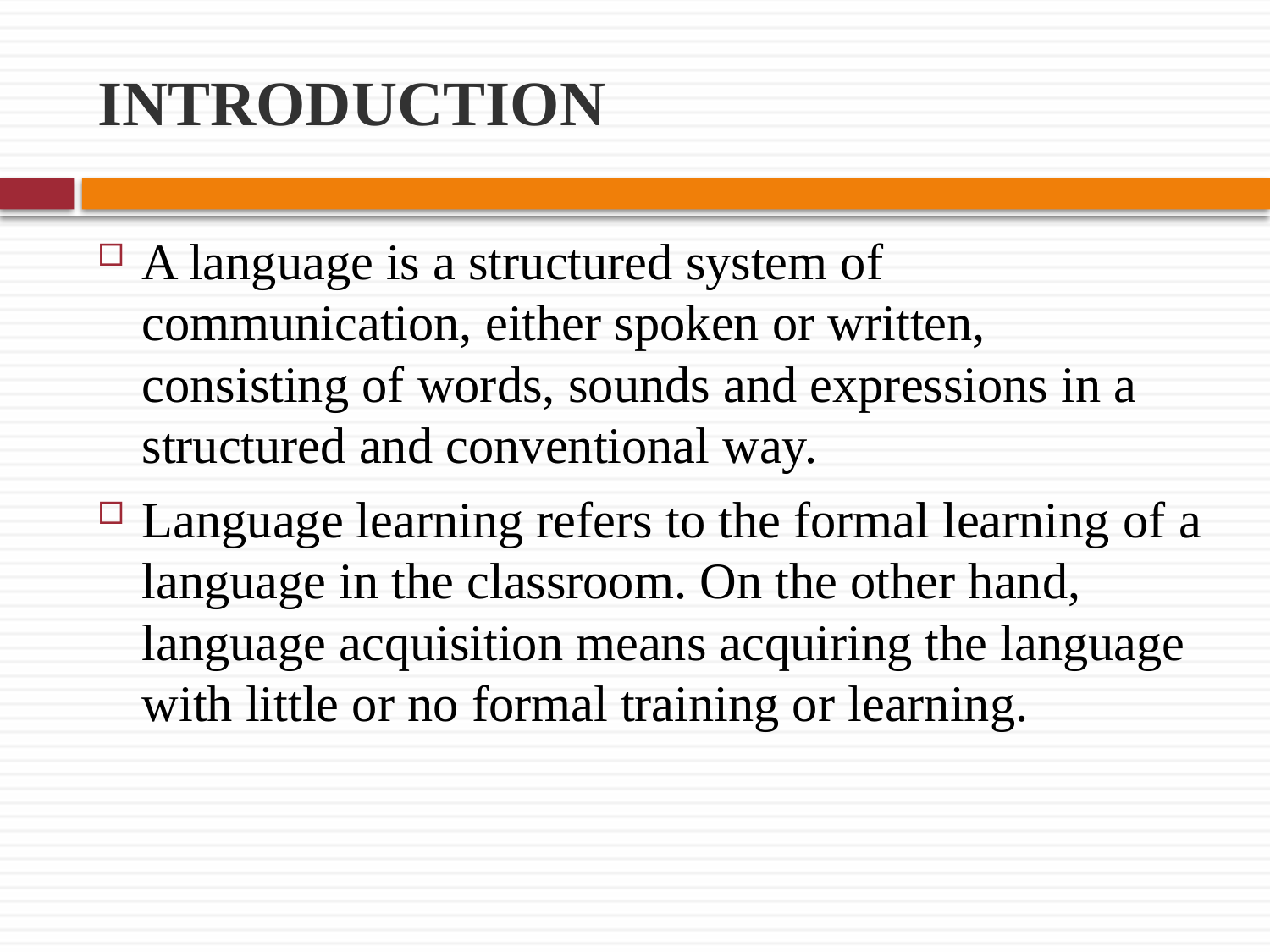

# INTRODUCTION
A language is a structured system of communication, either spoken or written, consisting of words, sounds and expressions in a structured and conventional way.
Language learning refers to the formal learning of a language in the classroom. On the other hand, language acquisition means acquiring the language with little or no formal training or learning.